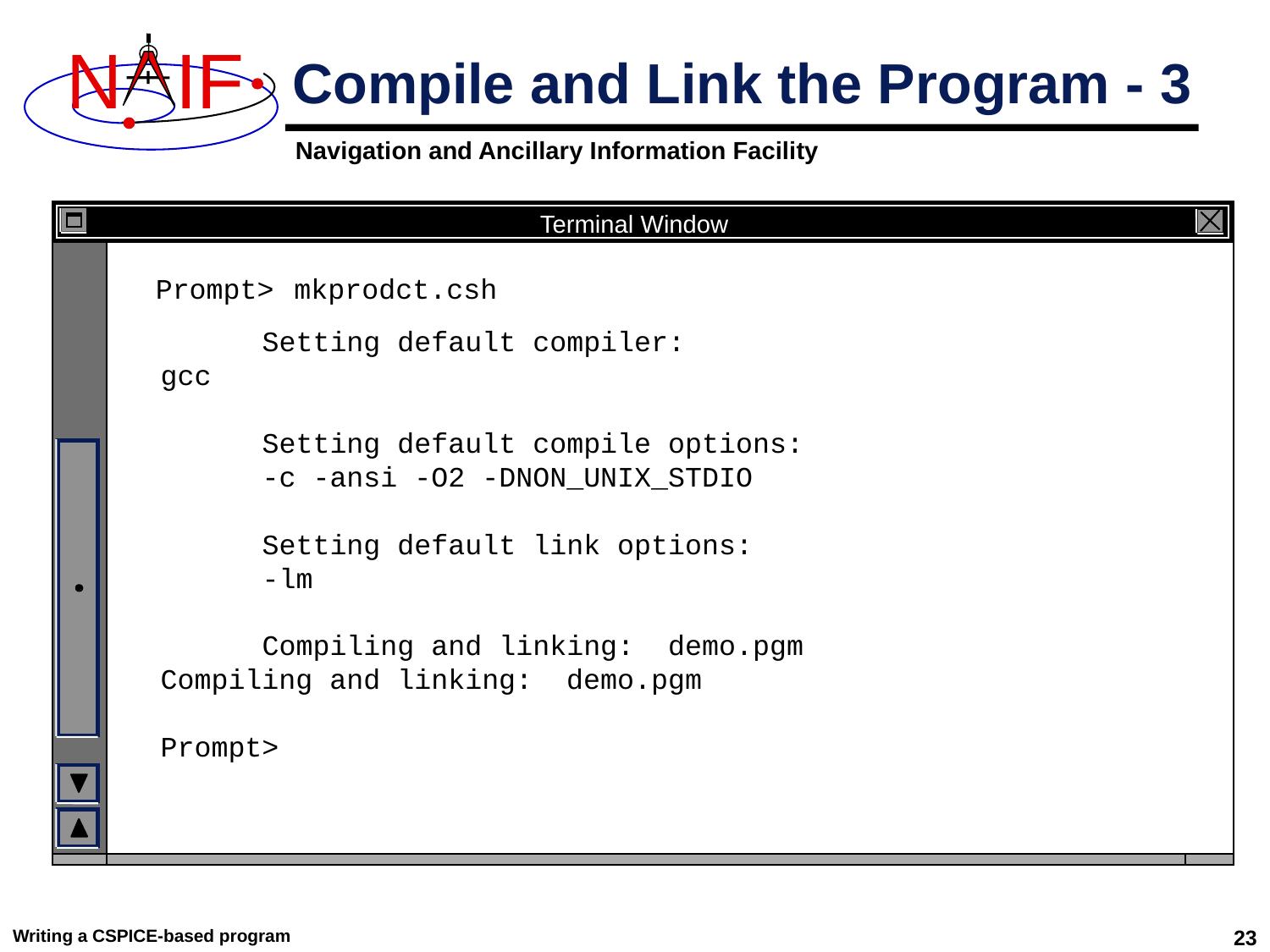

# Compile and Link the Program - 3

Terminal Window

Prompt>
 mkprodct.csh
      Setting default compiler:
gcc

      Setting default compile options:
      -c -ansi -O2 -DNON_UNIX_STDIO

      Setting default link options:
      -lm

      Compiling and linking:  demo.pgm
Compiling and linking:  demo.pgm

Prompt>
Writing a CSPICE-based program
23